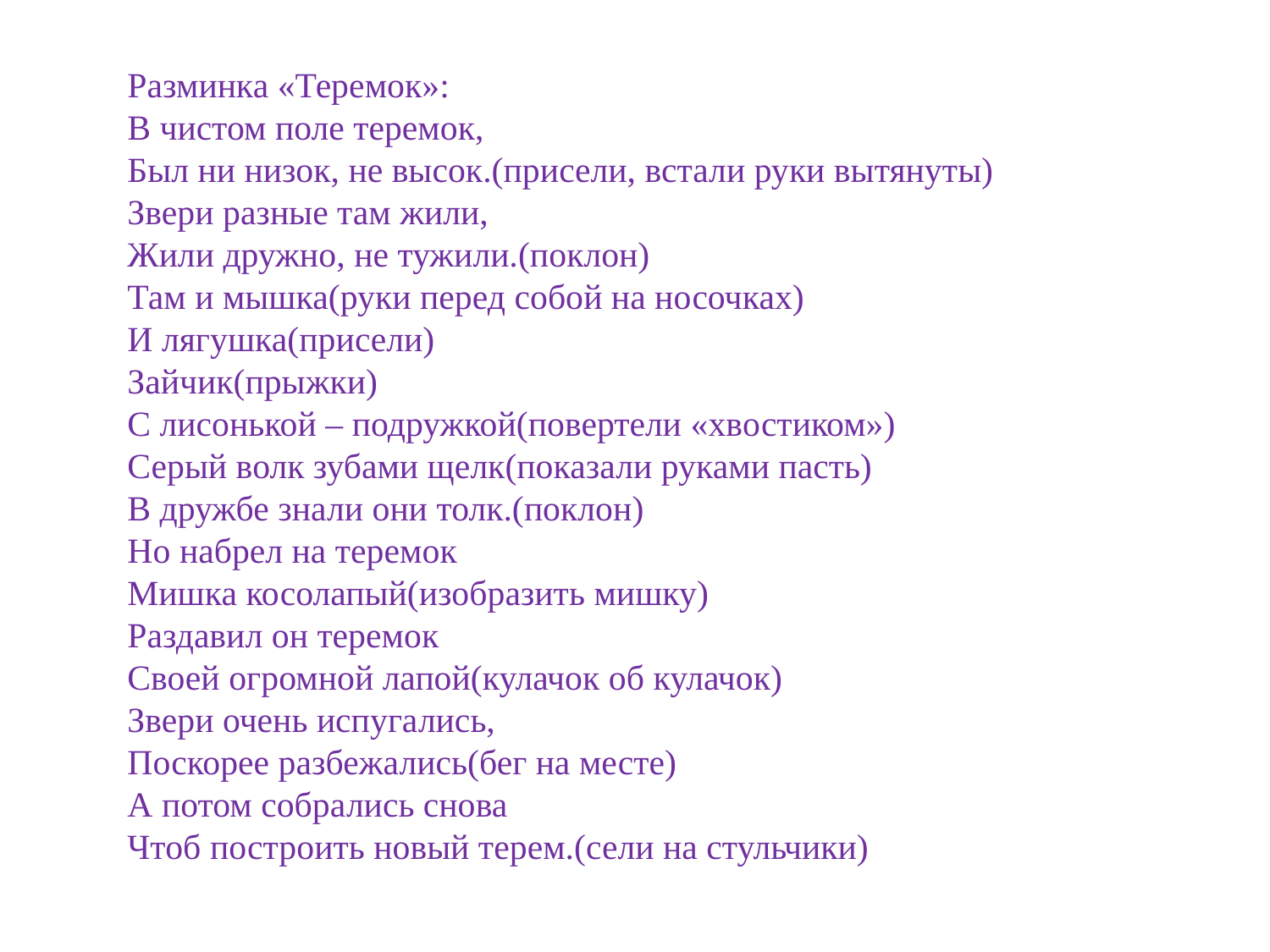

Разминка «Теремок»:
В чистом поле теремок,
Был ни низок, не высок.(присели, встали руки вытянуты)
Звери разные там жили,
Жили дружно, не тужили.(поклон)
Там и мышка(руки перед собой на носочках)
И лягушка(присели)
Зайчик(прыжки)
С лисонькой – подружкой(повертели «хвостиком»)
Серый волк зубами щелк(показали руками пасть)
В дружбе знали они толк.(поклон)
Но набрел на теремок
Мишка косолапый(изобразить мишку)
Раздавил он теремок
Своей огромной лапой(кулачок об кулачок)
Звери очень испугались,
Поскорее разбежались(бег на месте)
А потом собрались снова
Чтоб построить новый терем.(сели на стульчики)